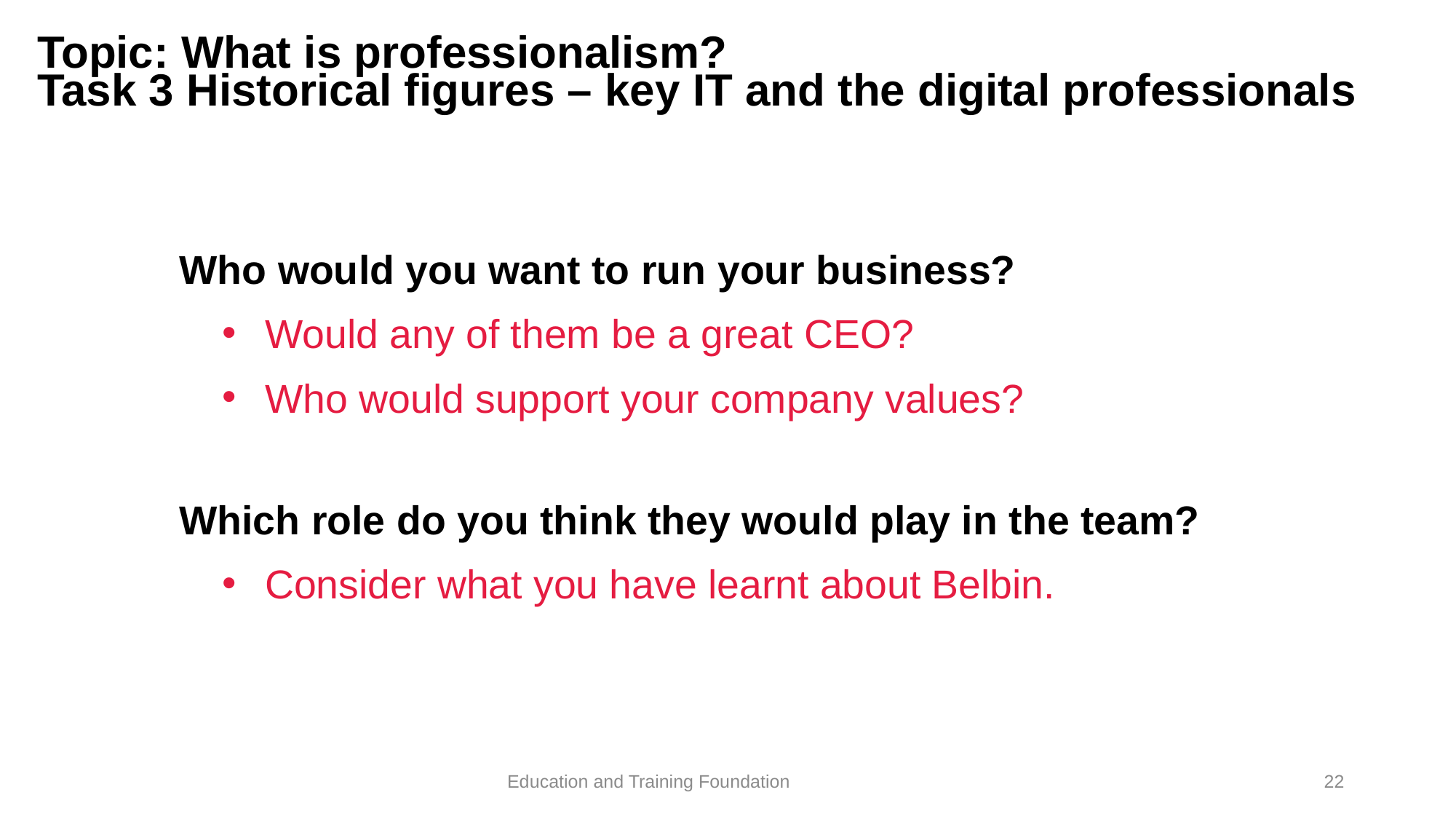

# Topic: What is professionalism? Task 3 Historical figures – key IT and the digital professionals

Who would you want to run your business?
Would any of them be a great CEO?
Who would support your company values?

Which role do you think they would play in the team?
Consider what you have learnt about Belbin.
22
Education and Training Foundation